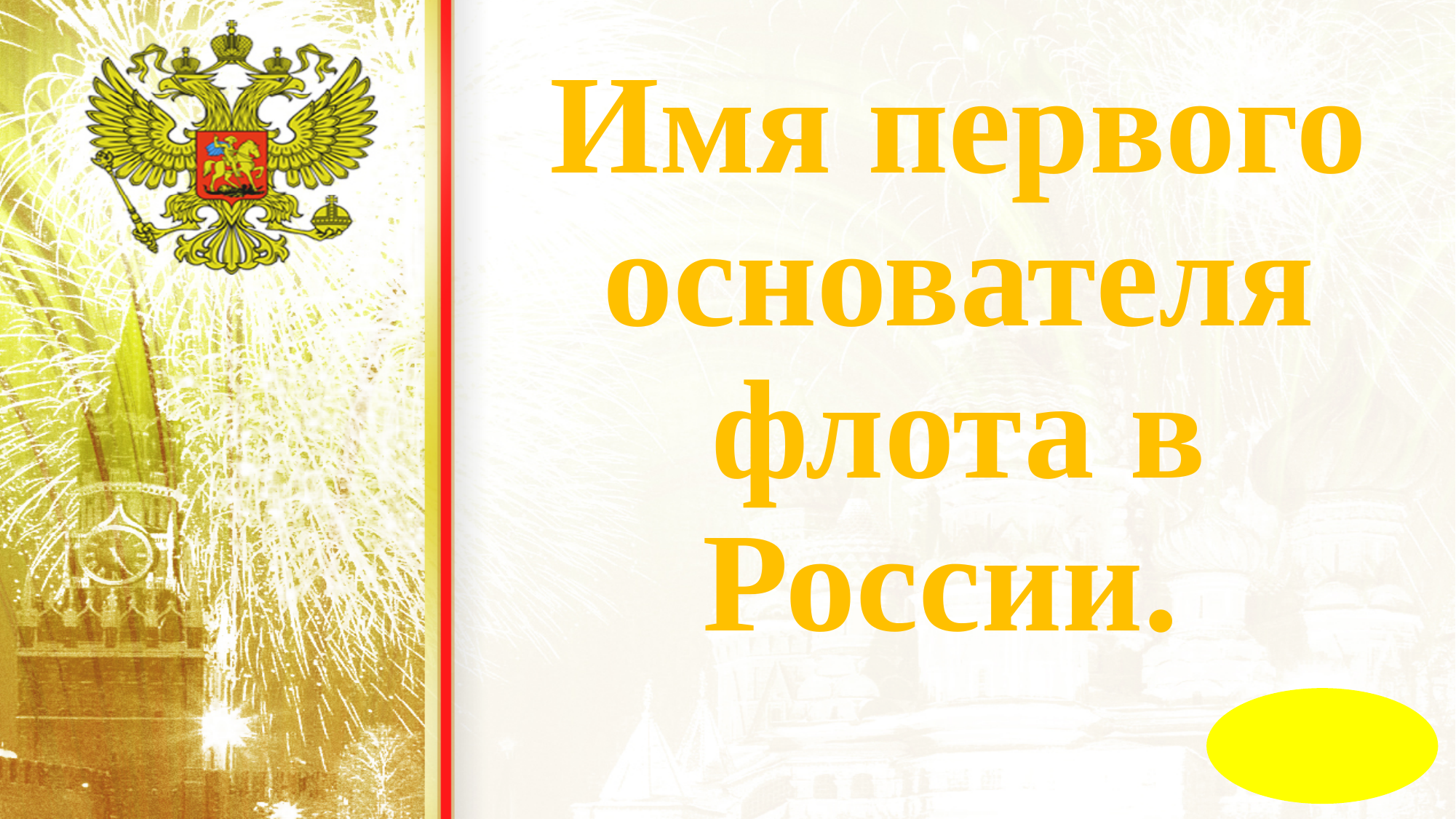

# Имя первого основателя флота в России.